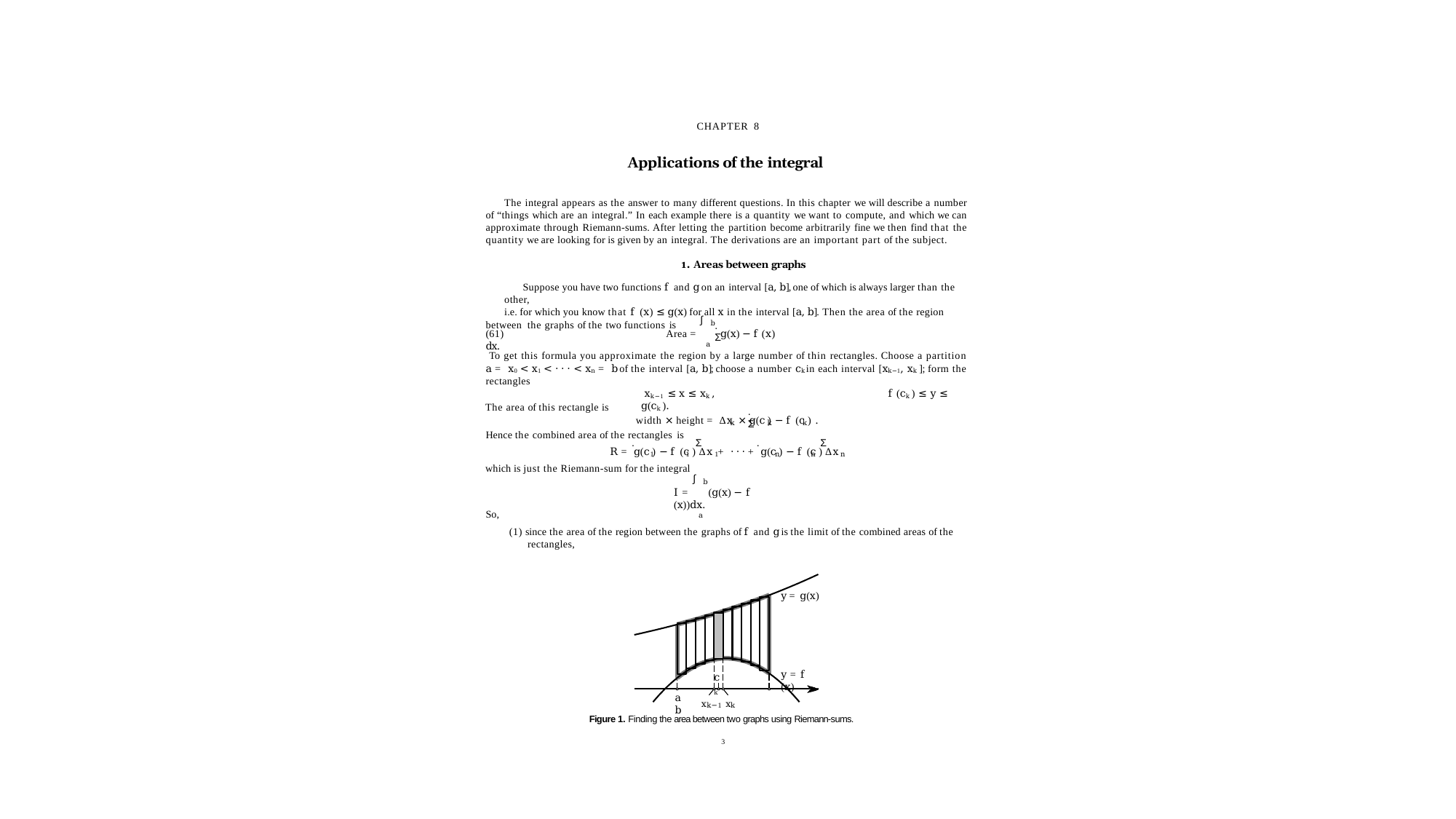

CHAPTER 8

Applications of the integral

The integral appears as the answer to many different questions. In this chapter we will describe a number  of “things which are an integral.” In each example there is a quantity we want to compute, and which we can  approximate through Riemann-sums. After letting the partition become arbitrarily fine we then find that the  quantity we are looking for is given by an integral. The derivations are an important part of the subject.

1. Areas between graphs

Suppose you have two functions f and g on an interval [a, b], one of which is always larger than the other,
i.e. for which you know that f (x) ≤ g(x) for all x in the interval [a, b].  Then the area of the region between  the graphs of the two functions is
∫
b
.	Σ
(61)	Area =	g(x) − f (x) dx.
a
To get this formula you approximate the region by a large number of thin rectangles. Choose a partition  a = x0 < x1 < · · · < xn = b of the interval [a, b]; choose a number ck in each interval [xk−1, xk ]; form the  rectangles
xk−1  ≤ x ≤ xk ,	f (ck ) ≤ y ≤ g(ck ).
The area of this rectangle is
.	Σ
width × height = ∆x × g(c ) − f (c ) .
k
k	k
Hence the combined area of the rectangles is
.	Σ	.
Σ
R = g(c ) − f (c ) ∆x + · · · + g(c ) − f (c ) ∆x
1
1	1	n
n	n
which is just the Riemann-sum for the integral
∫
b
I =	(g(x) − f (x))dx.
a
So,
(1) since the area of the region between the graphs of f and g is the limit of the combined areas of the  rectangles,

y = g(x)

y = f (x)
ck

a	b
xk−1 xk
Figure 1. Finding the area between two graphs using Riemann-sums.
3